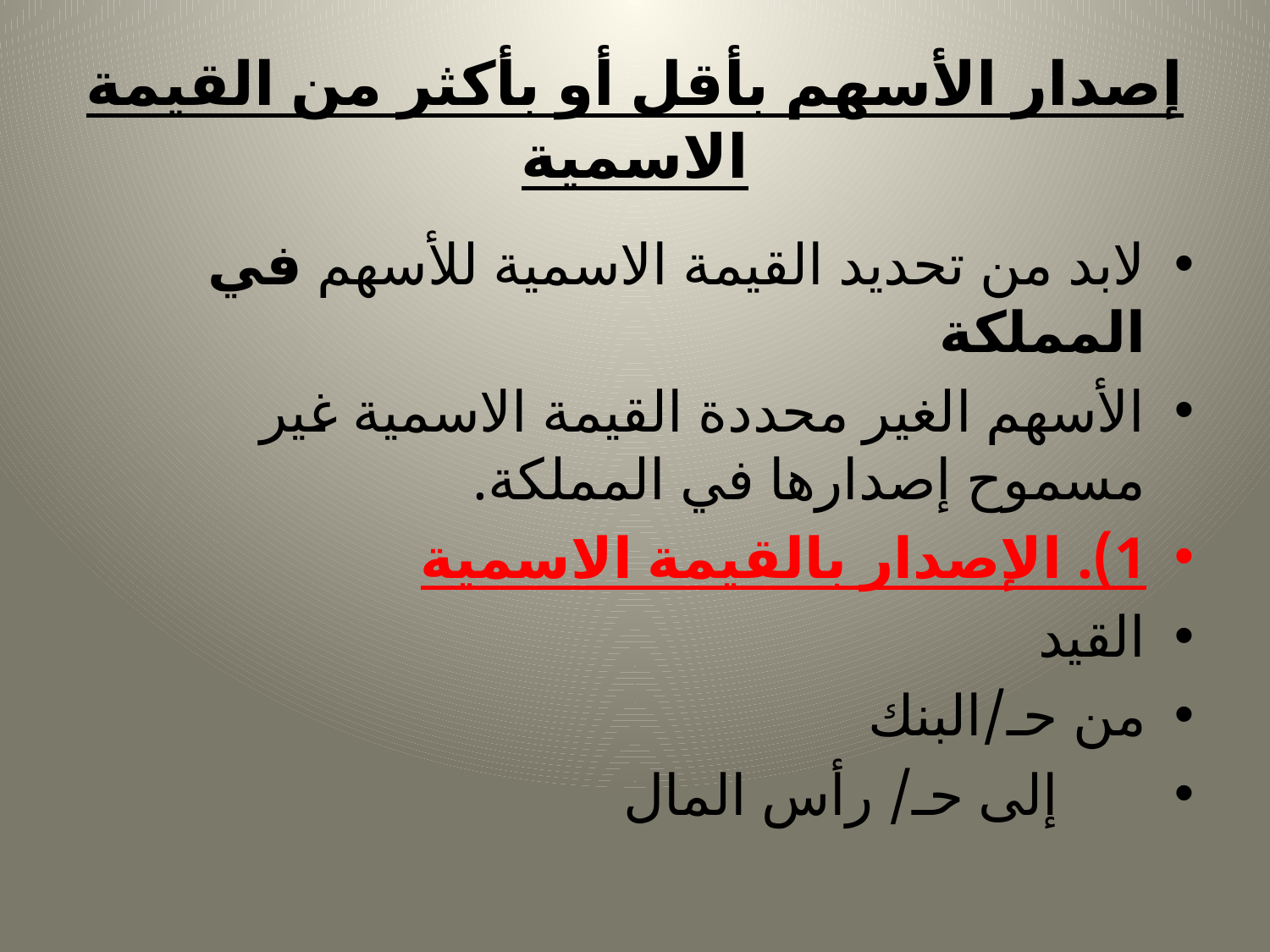

# إصدار الأسهم بأقل أو بأكثر من القيمة الاسمية
لابد من تحديد القيمة الاسمية للأسهم في المملكة
الأسهم الغير محددة القيمة الاسمية غير مسموح إصدارها في المملكة.
1). الإصدار بالقيمة الاسمية
القيد
من حـ/البنك
      إلى حـ/ رأس المال